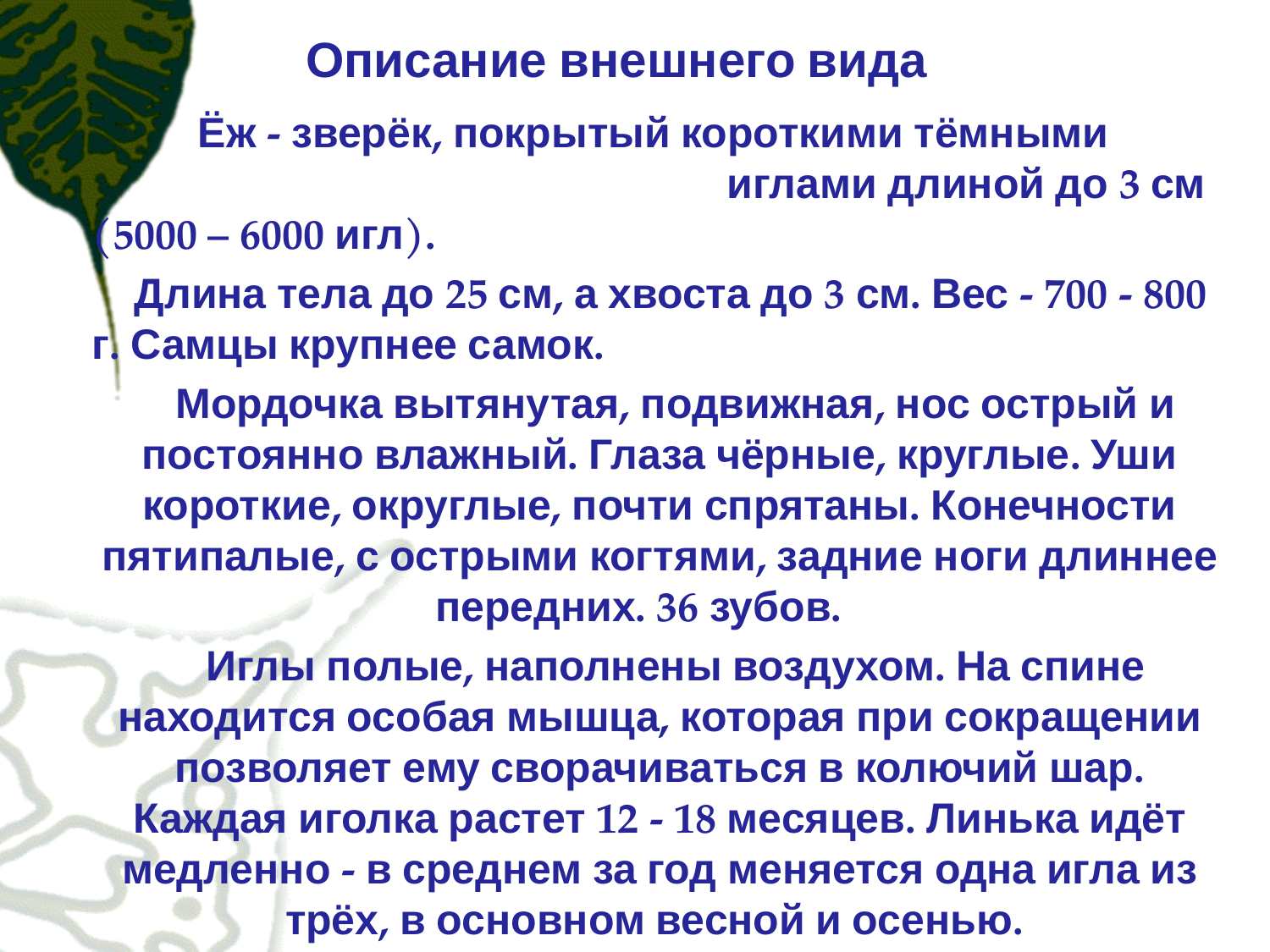

# Описание внешнего вида
          Ёж - зверёк, покрытый короткими тёмными                                                                        иглами длиной до 3 см (5000 – 6000 игл).
    Длина тела до 25 см, а хвоста до 3 см. Вес - 700 - 800 г. Самцы крупнее самок.
   Мордочка вытянутая, подвижная, нос острый и постоянно влажный. Глаза чёрные, круглые. Уши короткие, округлые, почти спрятаны. Конечности пятипалые, с острыми когтями, задние ноги длиннее передних. 36 зубов.
   Иглы полые, наполнены воздухом. На спине находится особая мышца, которая при сокращении позволяет ему сворачиваться в колючий шар. Каждая иголка растет 12 - 18 месяцев. Линька идёт медленно - в среднем за год меняется одна игла из трёх, в основном весной и осенью.